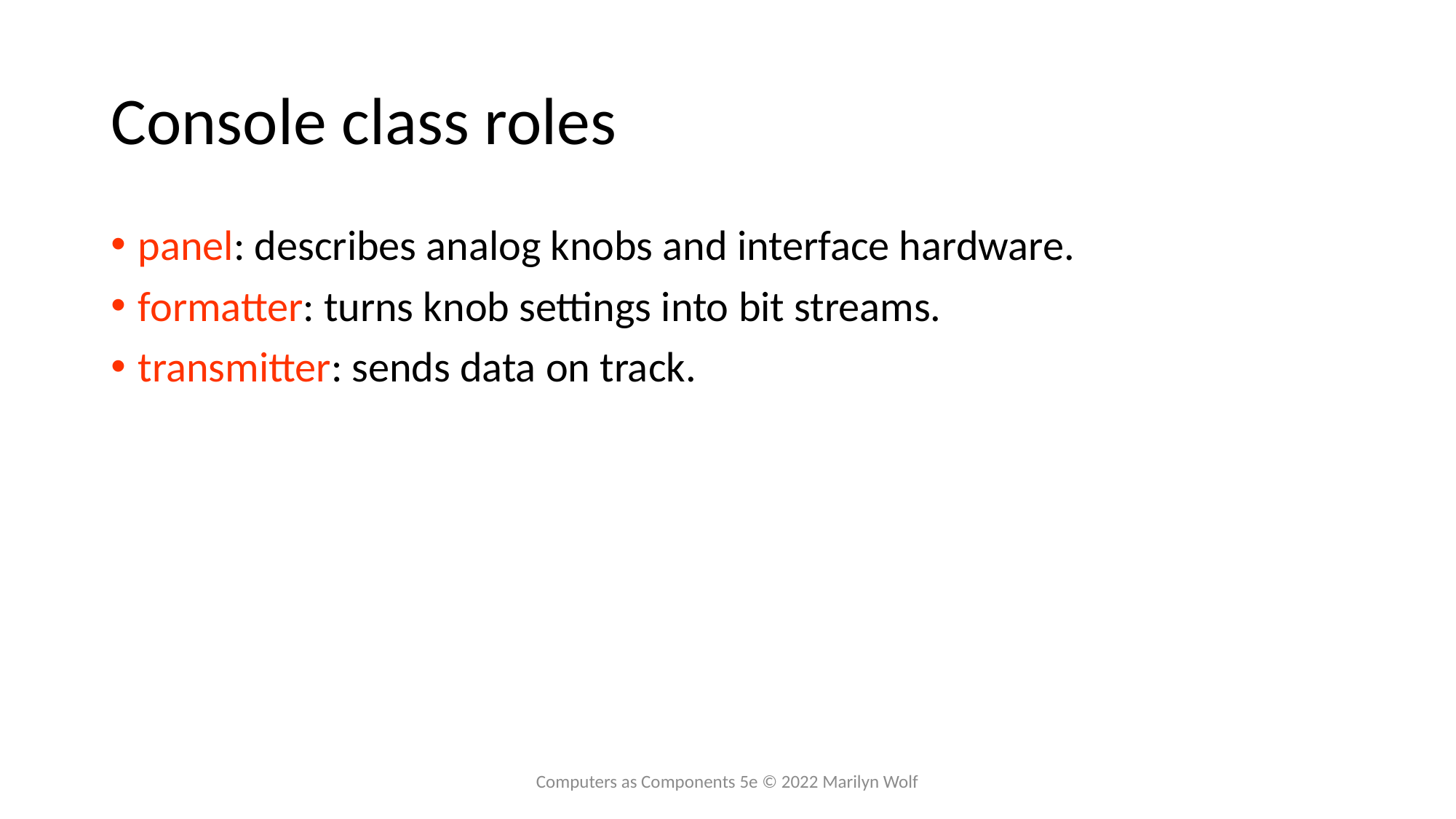

# Console class roles
panel: describes analog knobs and interface hardware.
formatter: turns knob settings into bit streams.
transmitter: sends data on track.
Computers as Components 5e © 2022 Marilyn Wolf